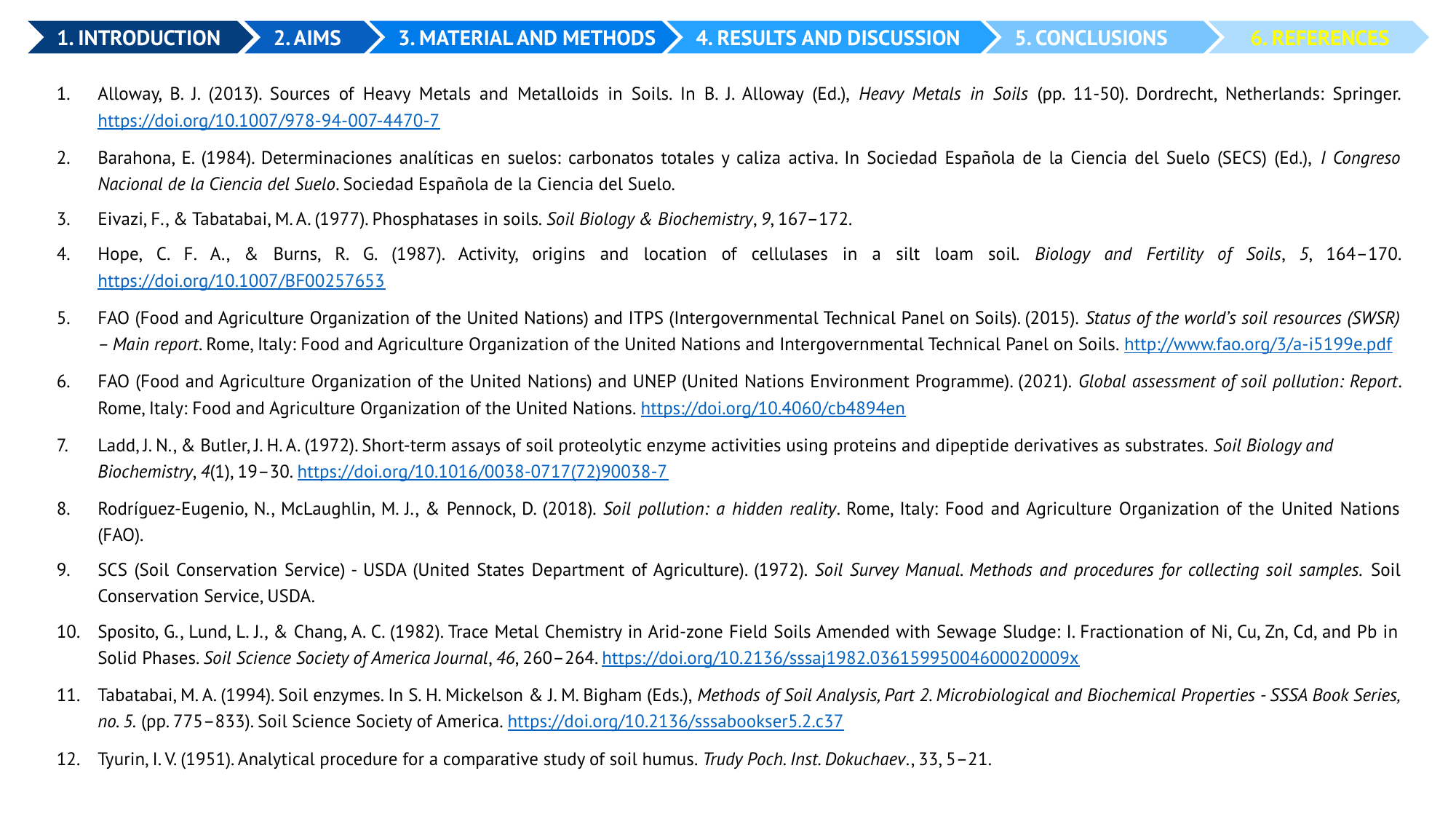

1. INTRODUCTION
2. AIMS
3. MATERIAL AND METHODS
4. RESULTS AND DISCUSSION
5. CONCLUSIONS
6. REFERENCES
Alloway, B. J. (2013). Sources of Heavy Metals and Metalloids in Soils. In B. J. Alloway (Ed.), Heavy Metals in Soils (pp. 11-50). Dordrecht, Netherlands: Springer. https://doi.org/10.1007/978-94-007-4470-7
Barahona, E. (1984). Determinaciones analíticas en suelos: carbonatos totales y caliza activa. In Sociedad Española de la Ciencia del Suelo (SECS) (Ed.), I Congreso Nacional de la Ciencia del Suelo. Sociedad Española de la Ciencia del Suelo.
Eivazi, F., & Tabatabai, M. A. (1977). Phosphatases in soils. Soil Biology & Biochemistry, 9, 167–172.
Hope, C. F. A., & Burns, R. G. (1987). Activity, origins and location of cellulases in a silt loam soil. Biology and Fertility of Soils, 5, 164–170. https://doi.org/10.1007/BF00257653
FAO (Food and Agriculture Organization of the United Nations) and ITPS (Intergovernmental Technical Panel on Soils). (2015). Status of the world’s soil resources (SWSR) – Main report. Rome, Italy: Food and Agriculture Organization of the United Nations and Intergovernmental Technical Panel on Soils. http://www.fao.org/3/a-i5199e.pdf
FAO (Food and Agriculture Organization of the United Nations) and UNEP (United Nations Environment Programme). (2021). Global assessment of soil pollution: Report. Rome, Italy: Food and Agriculture Organization of the United Nations. https://doi.org/10.4060/cb4894en
Ladd, J. N., & Butler, J. H. A. (1972). Short-term assays of soil proteolytic enzyme activities using proteins and dipeptide derivatives as substrates. Soil Biology and Biochemistry, 4(1), 19–30. https://doi.org/10.1016/0038-0717(72)90038-7
Rodríguez-Eugenio, N., McLaughlin, M. J., & Pennock, D. (2018). Soil pollution: a hidden reality. Rome, Italy: Food and Agriculture Organization of the United Nations (FAO).
SCS (Soil Conservation Service) - USDA (United States Department of Agriculture). (1972). Soil Survey Manual. Methods and procedures for collecting soil samples. Soil Conservation Service, USDA.
Sposito, G., Lund, L. J., & Chang, A. C. (1982). Trace Metal Chemistry in Arid-zone Field Soils Amended with Sewage Sludge: I. Fractionation of Ni, Cu, Zn, Cd, and Pb in Solid Phases. Soil Science Society of America Journal, 46, 260–264. https://doi.org/10.2136/sssaj1982.03615995004600020009x
Tabatabai, M. A. (1994). Soil enzymes. In S. H. Mickelson & J. M. Bigham (Eds.), Methods of Soil Analysis, Part 2. Microbiological and Biochemical Properties - SSSA Book Series, no. 5. (pp. 775–833). Soil Science Society of America. https://doi.org/10.2136/sssabookser5.2.c37
Tyurin, I. V. (1951). Analytical procedure for a comparative study of soil humus. Trudy Poch. Inst. Dokuchaev., 33, 5–21.